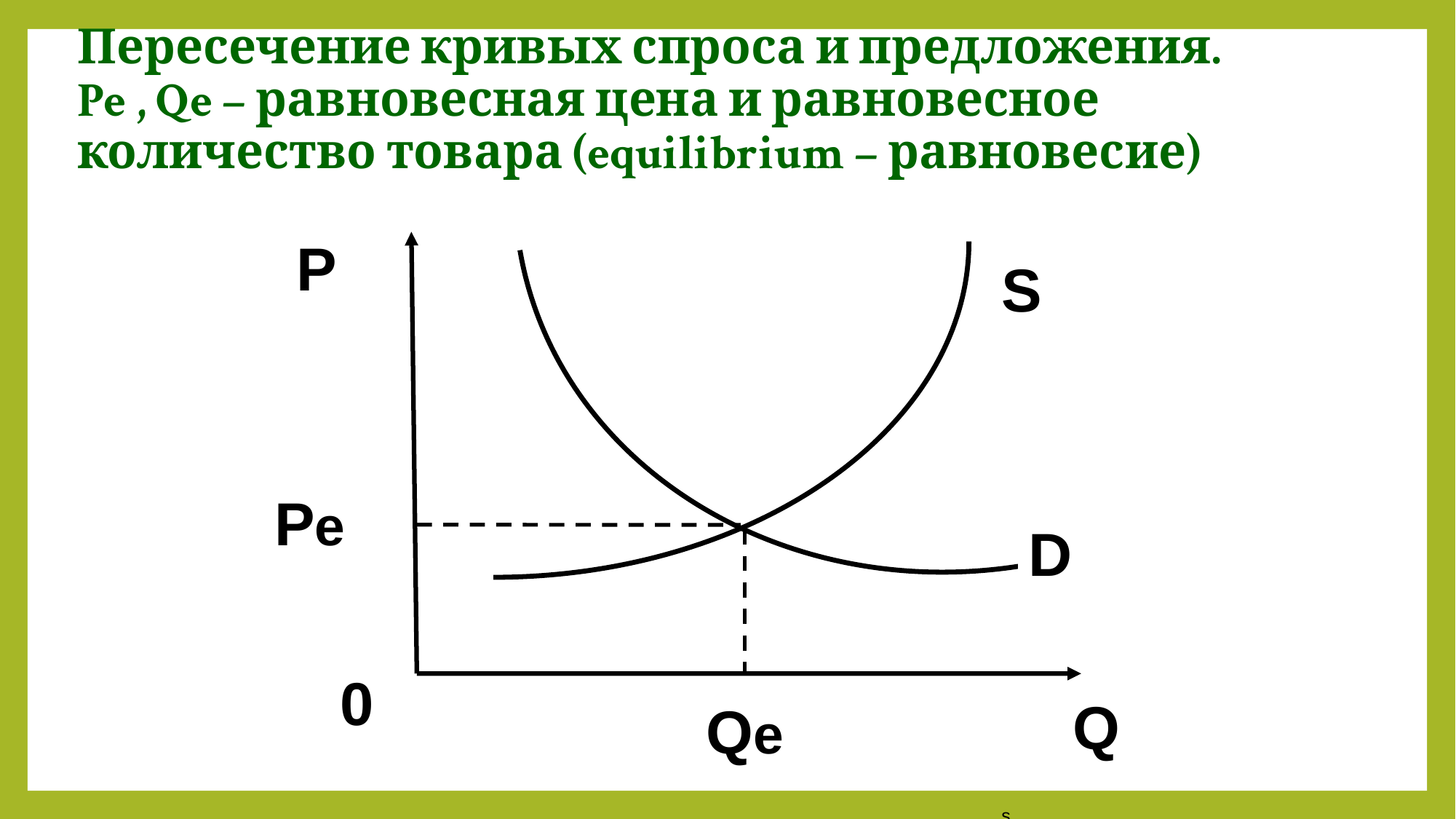

# Пересечение кривых спроса и предложения. Pe , Qe – равновесная цена и равновесное количество товара (equilibrium – равновесие)
             P

S																						s
             Pe
D

0

Q
Qe